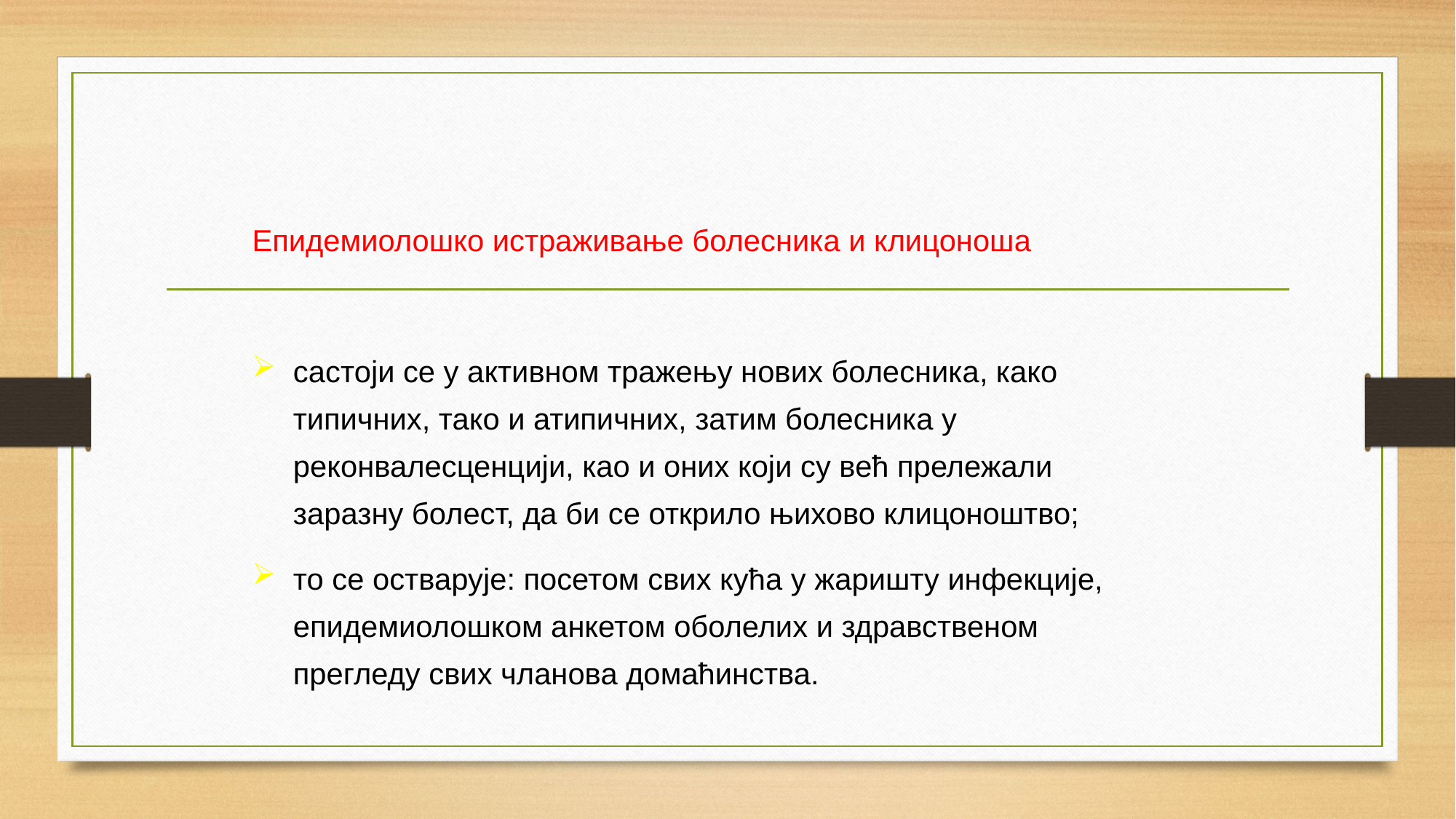

Епидемиолошко истраживање болесника и клицоноша

састоји се у активном тражењу нових болесника, како типичних, тако и атипичних, затим болесника у реконвалесценцији, као и оних који су већ прележали заразну болест, да би се открило њихово клицоноштво;
то се остварује: посетом свих кућа у жаришту инфекције, епидемиолошком анкетом оболелих и здравственом прегледу свих чланова домаћинства.